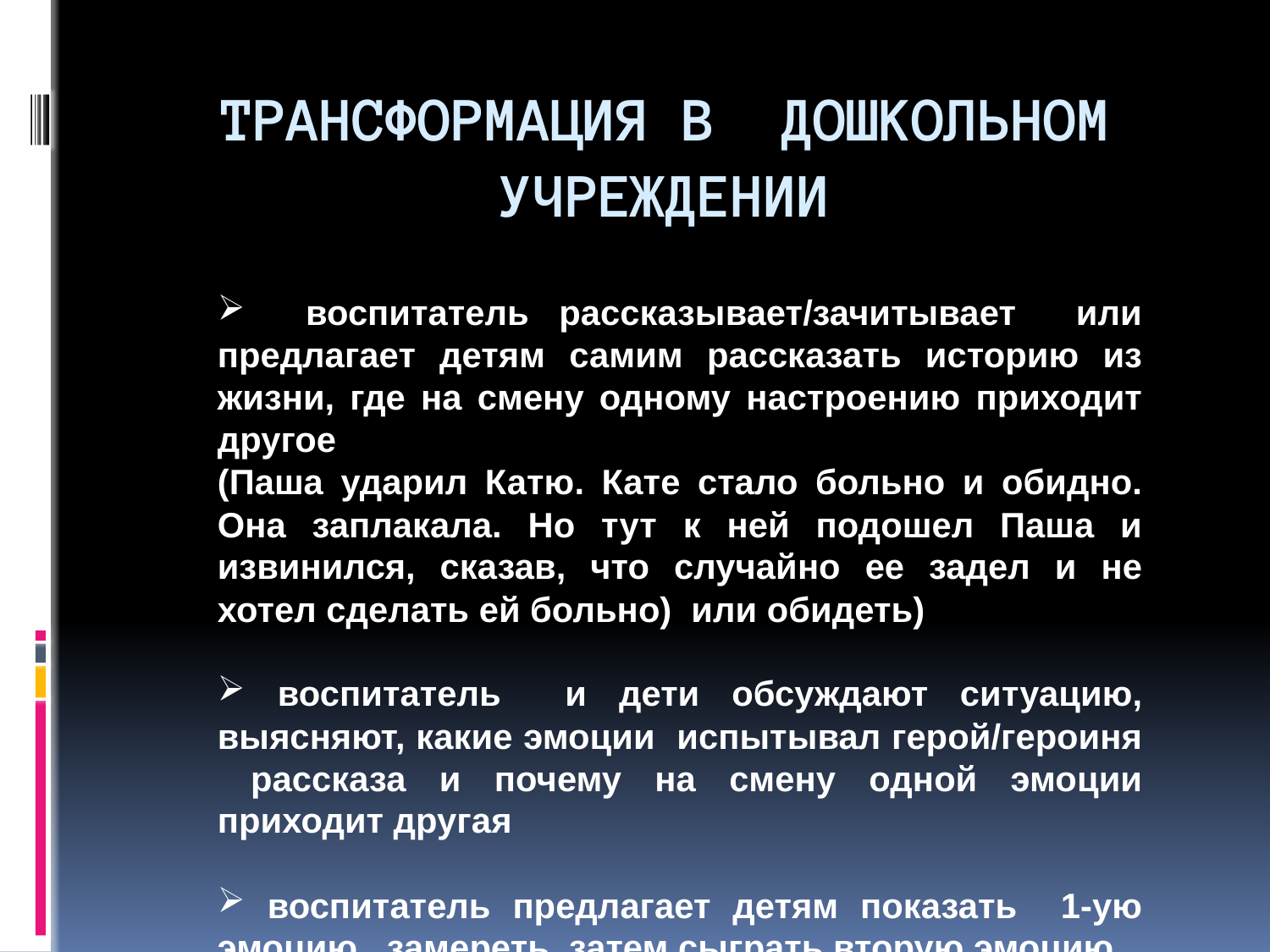

# ТРАНСФОРМАЦИЯ В  ДОШКОЛЬНОМ УЧРЕЖДЕНИИ

  воспитатель рассказывает/зачитывает  или предлагает детям самим рассказать историю из жизни, где на смену одному настроению приходит другое
(Паша ударил Катю. Кате стало больно и обидно. Она заплакала. Но тут к ней подошел Паша и извинился, сказав, что случайно ее задел и не хотел сделать ей больно)  или обидеть)

 воспитатель  и дети обсуждают ситуацию, выясняют, какие эмоции  испытывал герой/героиня  рассказа и почему на смену одной эмоции приходит другая

 воспитатель предлагает детям показать  1-ую эмоцию,  замереть, затем сыграть вторую эмоцию